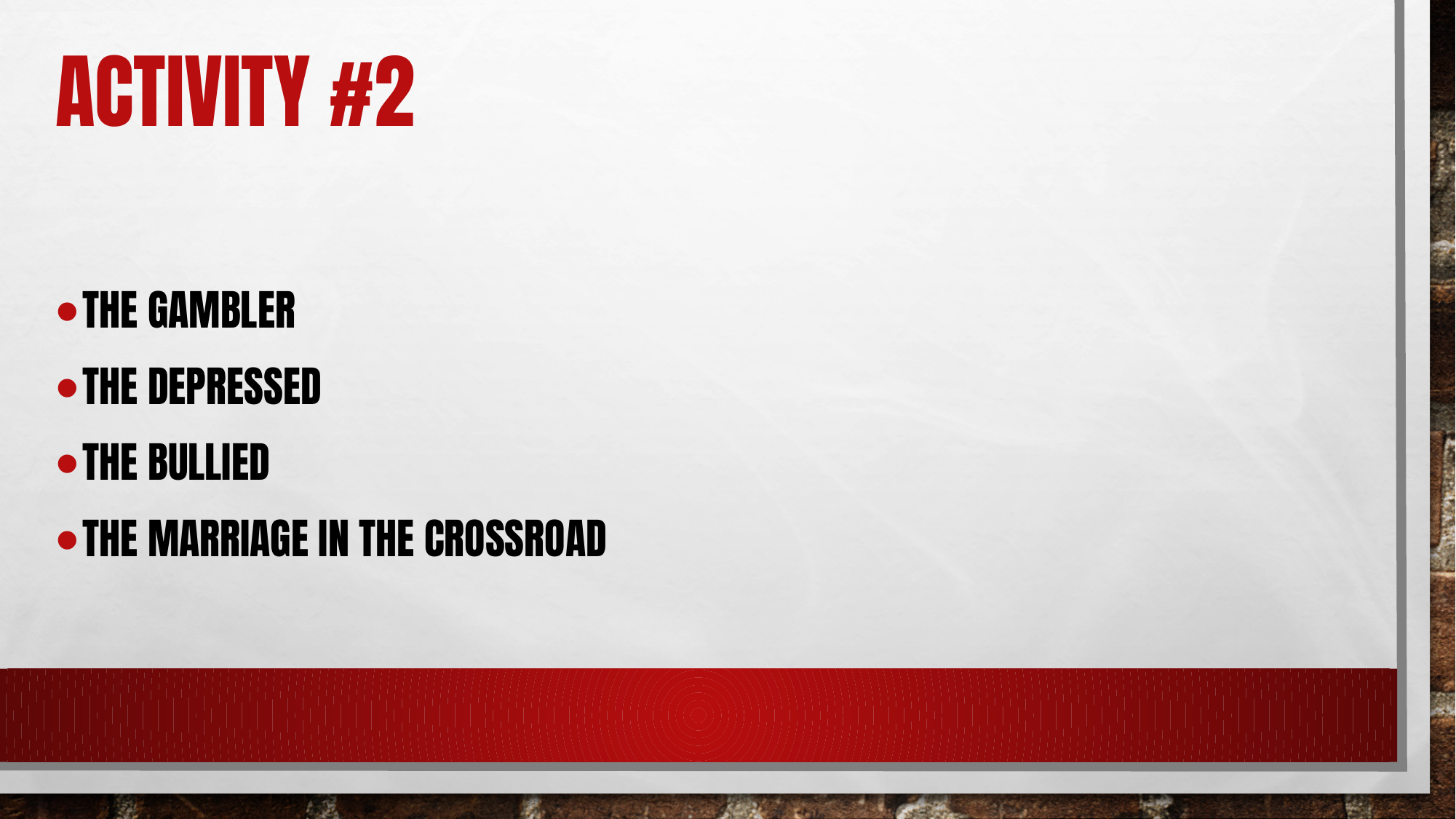

# ACTIVITY #2
THE GAMBLER
THE DEPRESSED
THE BULLIED
THE MARRIAGE iN THE CROSSROAD